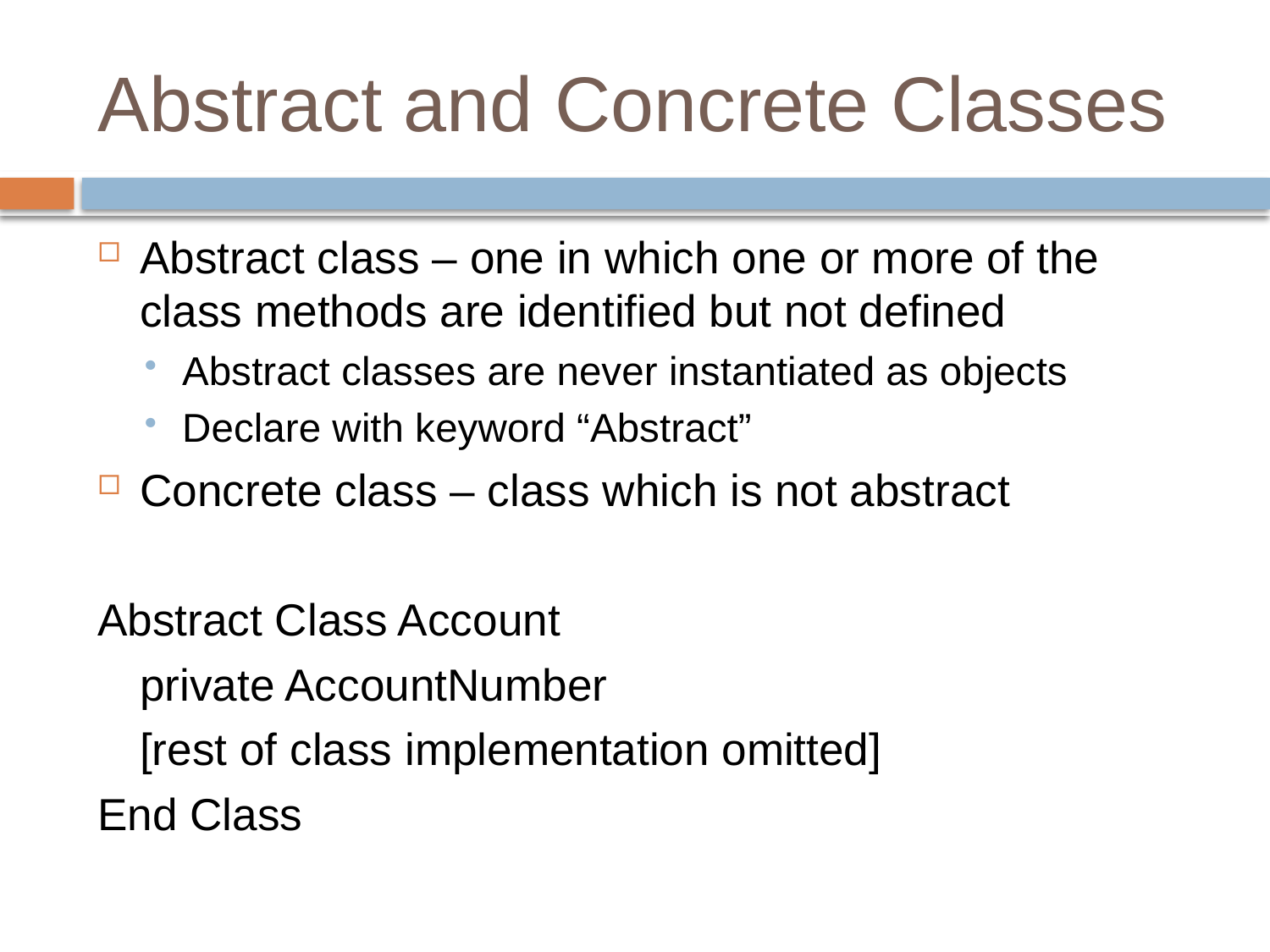

# Abstract and Concrete Classes
Abstract class – one in which one or more of the class methods are identified but not defined
Abstract classes are never instantiated as objects
Declare with keyword “Abstract”
Concrete class – class which is not abstract

Abstract Class Account
	private AccountNumber
	[rest of class implementation omitted]
End Class